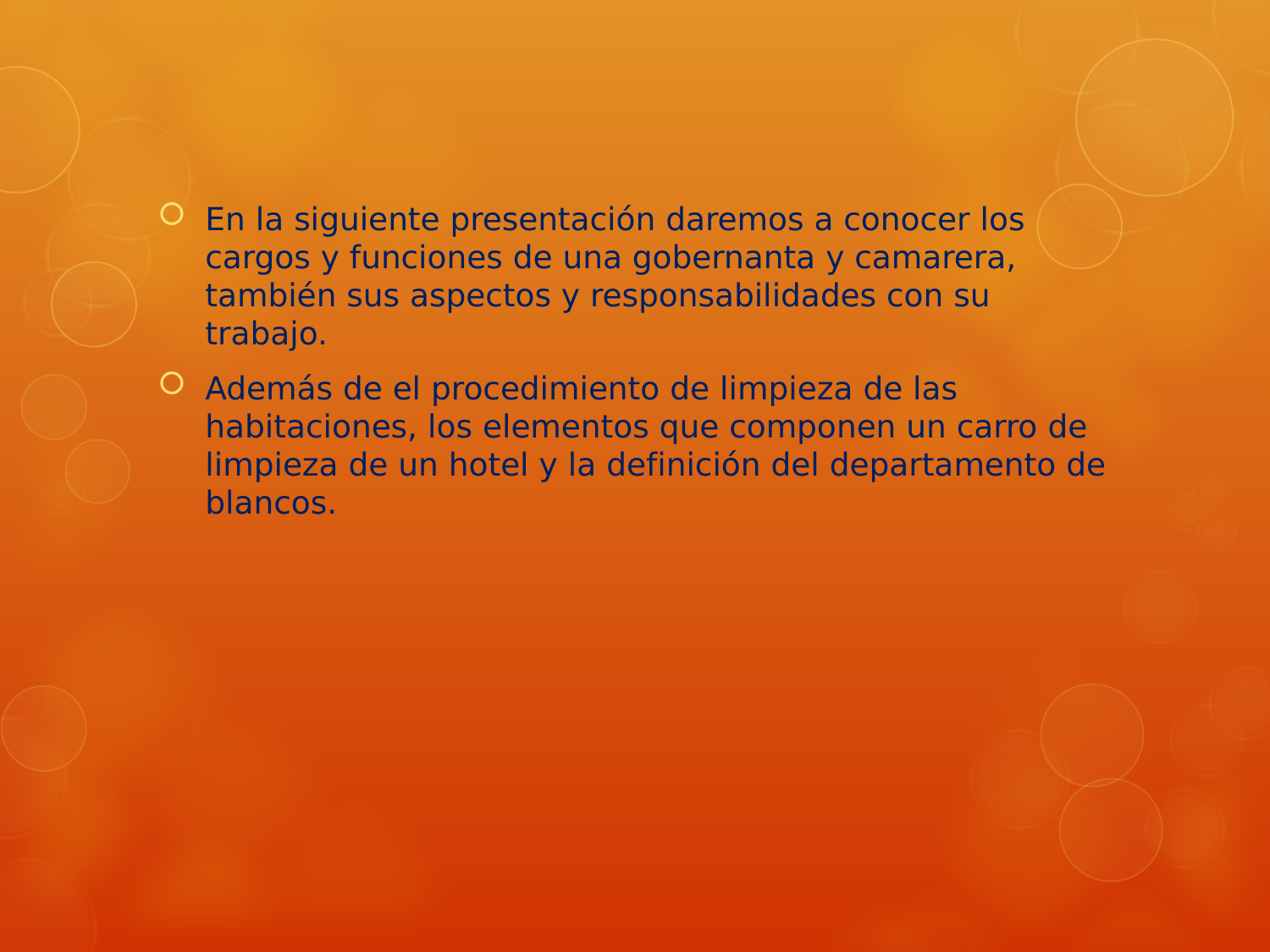

#
En la siguiente presentación daremos a conocer los cargos y funciones de una gobernanta y camarera, también sus aspectos y responsabilidades con su trabajo.
Además de el procedimiento de limpieza de las habitaciones, los elementos que componen un carro de limpieza de un hotel y la definición del departamento de blancos.